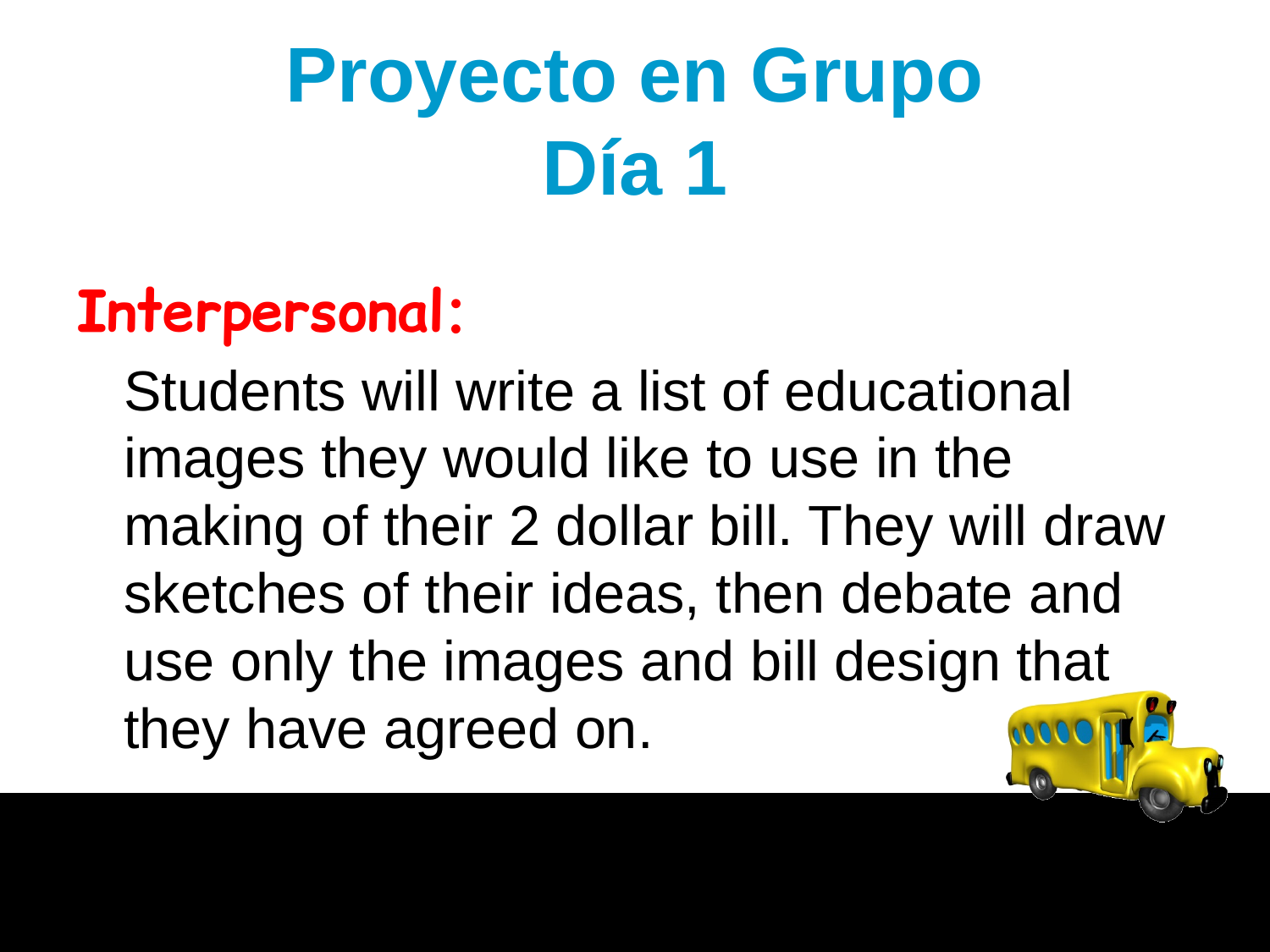

Interpersonal:
	Students will write a list of educational images they would like to use in the making of their 2 dollar bill. They will draw sketches of their ideas, then debate and use only the images and bill design that they have agreed on.

# Proyecto en Grupo Día 1